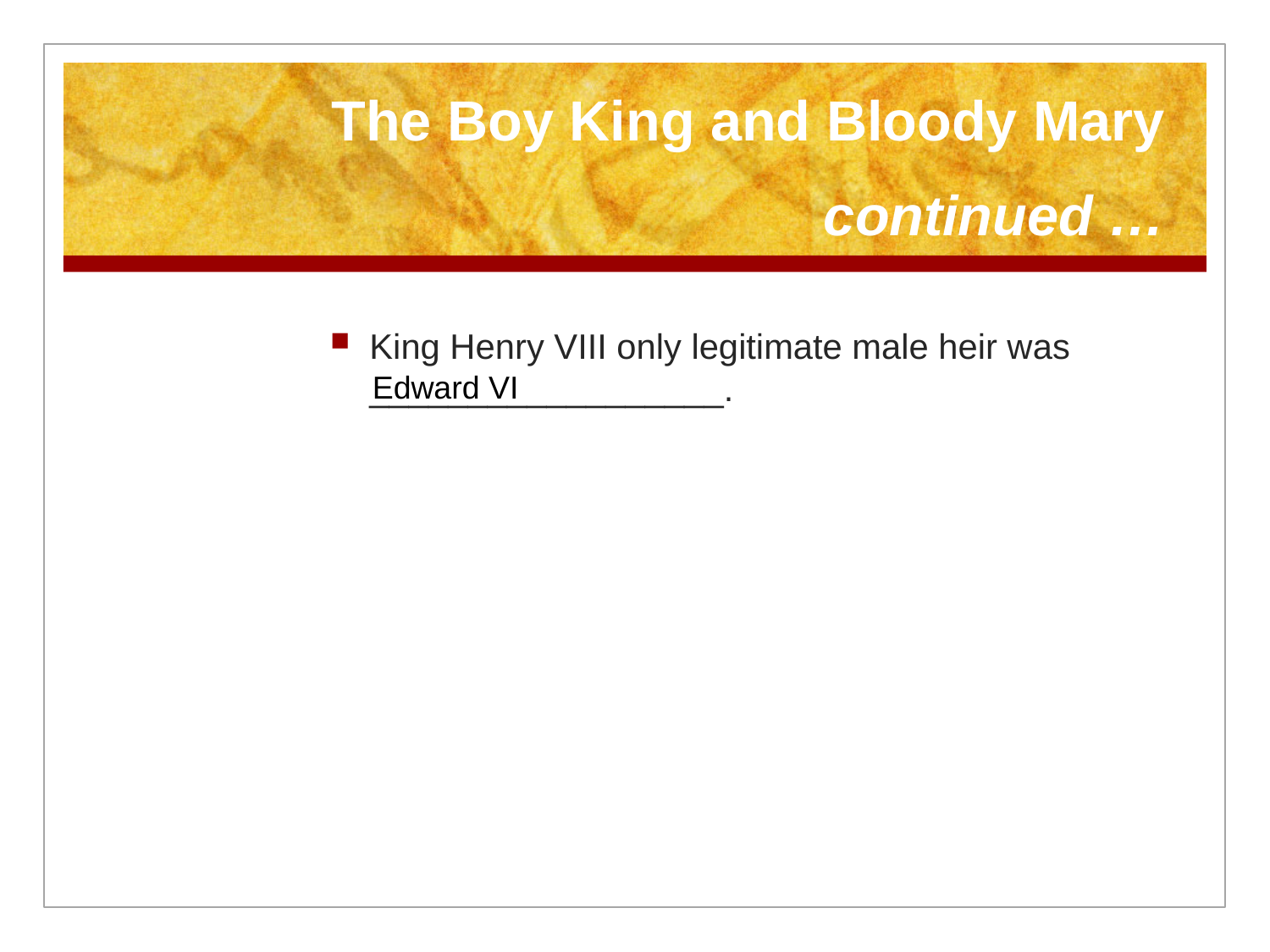

# The Boy King and Bloody Mary continued …
King Henry VIII only legitimate male heir was __________________.
Edward VI